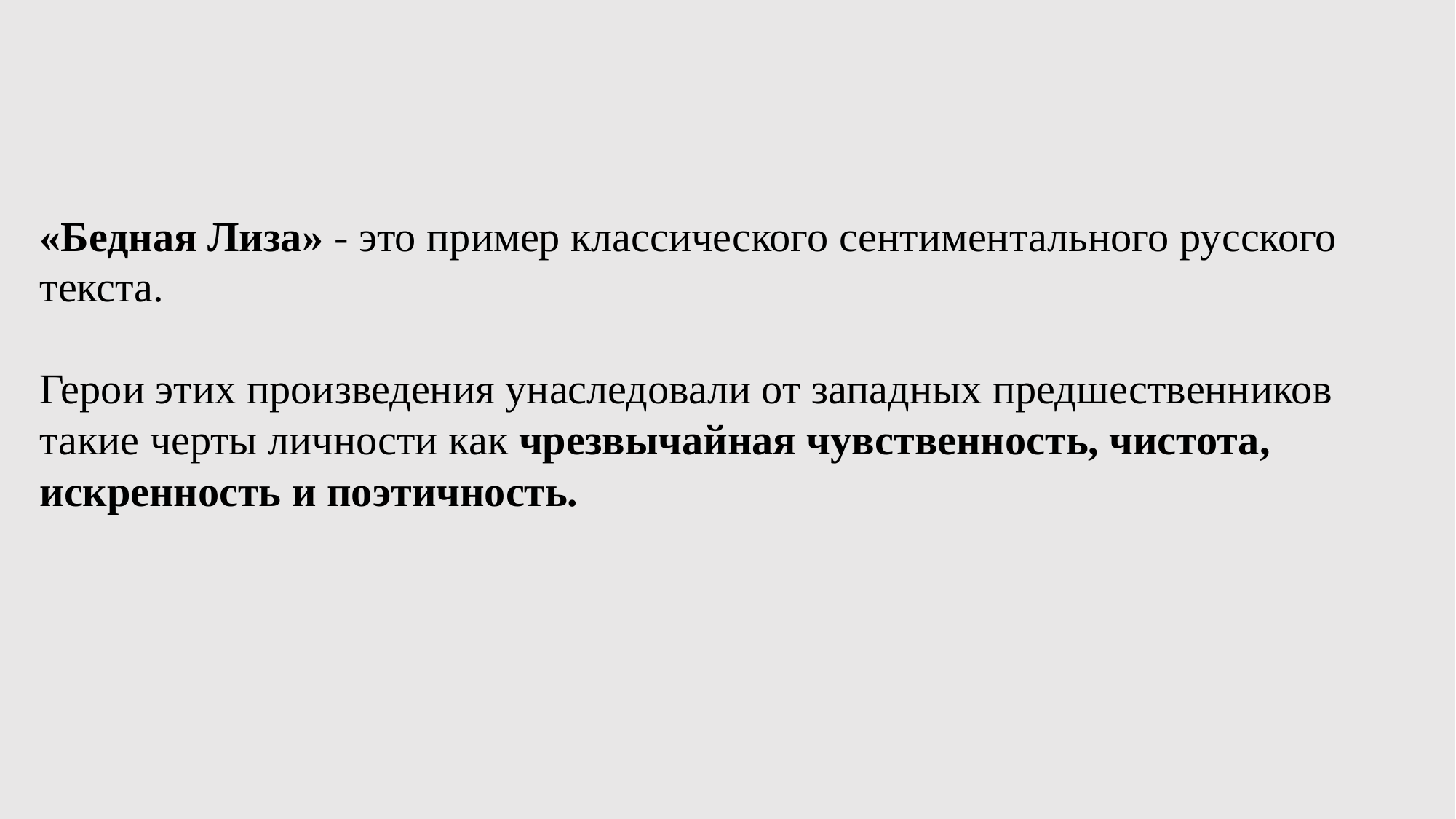

«Бедная Лиза» - это пример классического сентиментального русского текста.

Герои этих произведения унаследовали от западных предшественников такие черты личности как чрезвычайная чувственность, чистота, искренность и поэтичность.